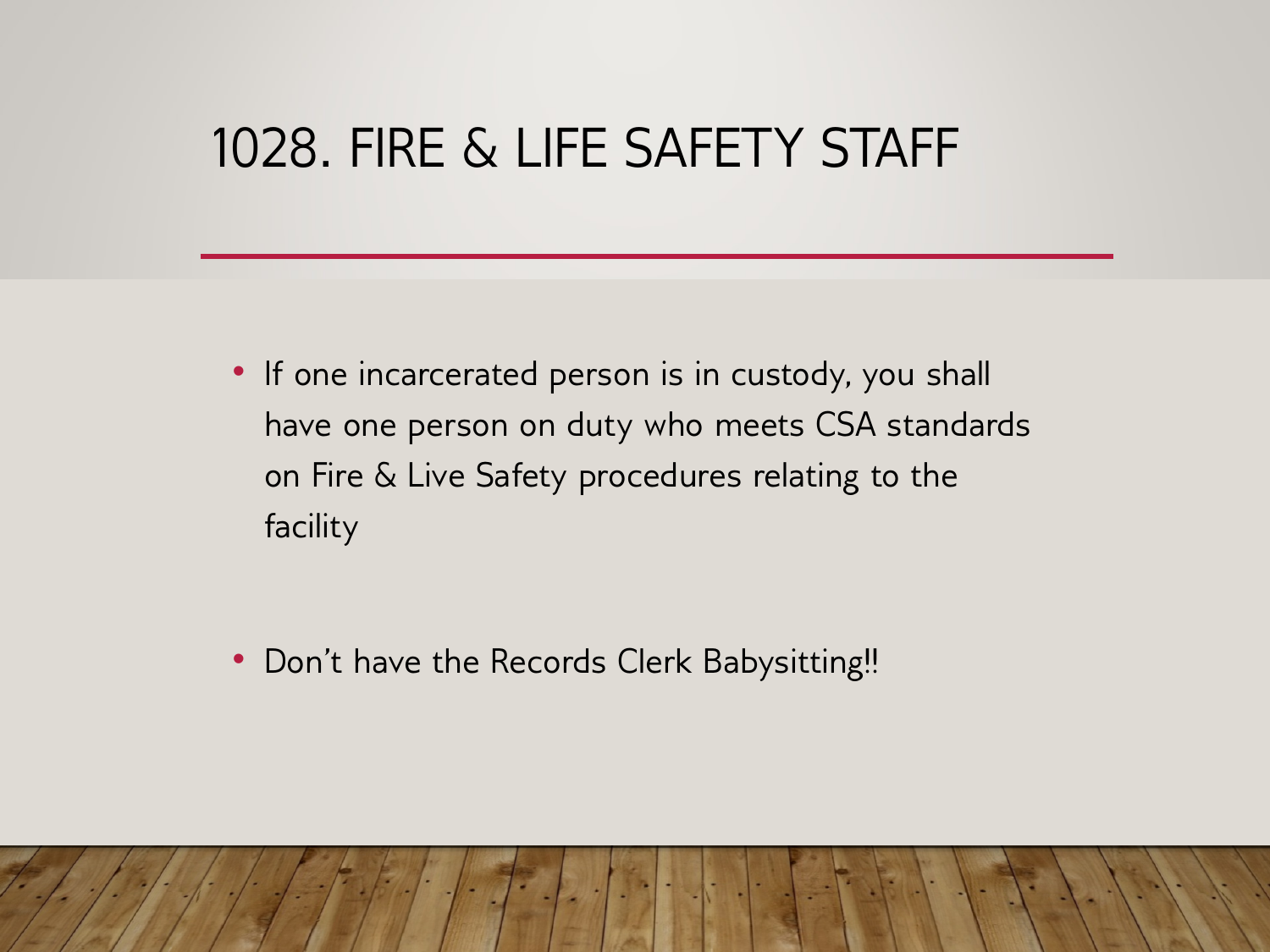

# 1028. FIRE & LIFE SAFETY STAFF

If one incarcerated person is in custody, you shall have one person on duty who meets CSA standards on Fire & Live Safety procedures relating to the facility

Don’t have the Records Clerk Babysitting!!